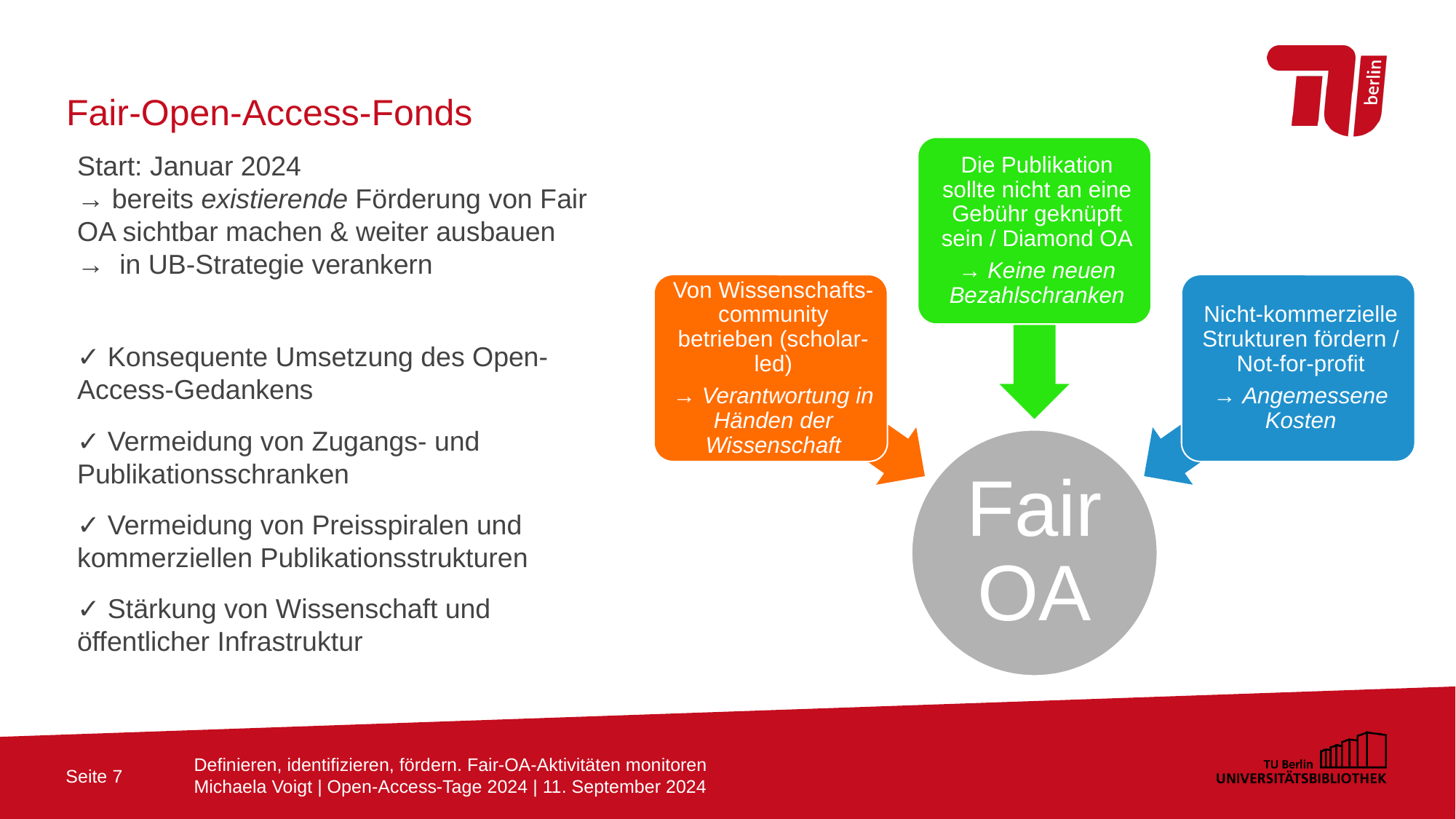

Fair-Open-Access-Fonds
Fair OA
Von Wissenschafts-community betrieben (scholar-led)
→ Verantwortung in Händen der Wissenschaft
Die Publikation sollte nicht an eine Gebühr geknüpft sein / Diamond OA
→ Keine neuen Bezahlschranken
Nicht-kommerzielle Strukturen fördern / Not-for-profit
→ Angemessene Kosten
Start: Januar 2024
→ bereits existierende Förderung von Fair OA sichtbar machen & weiter ausbauen
→  in UB-Strategie verankern

✓ Konsequente Umsetzung des Open-Access-Gedankens
✓ Vermeidung von Zugangs- und Publikationsschranken
✓ Vermeidung von Preisspiralen und kommerziellen Publikationsstrukturen
✓ Stärkung von Wissenschaft und öffentlicher Infrastruktur